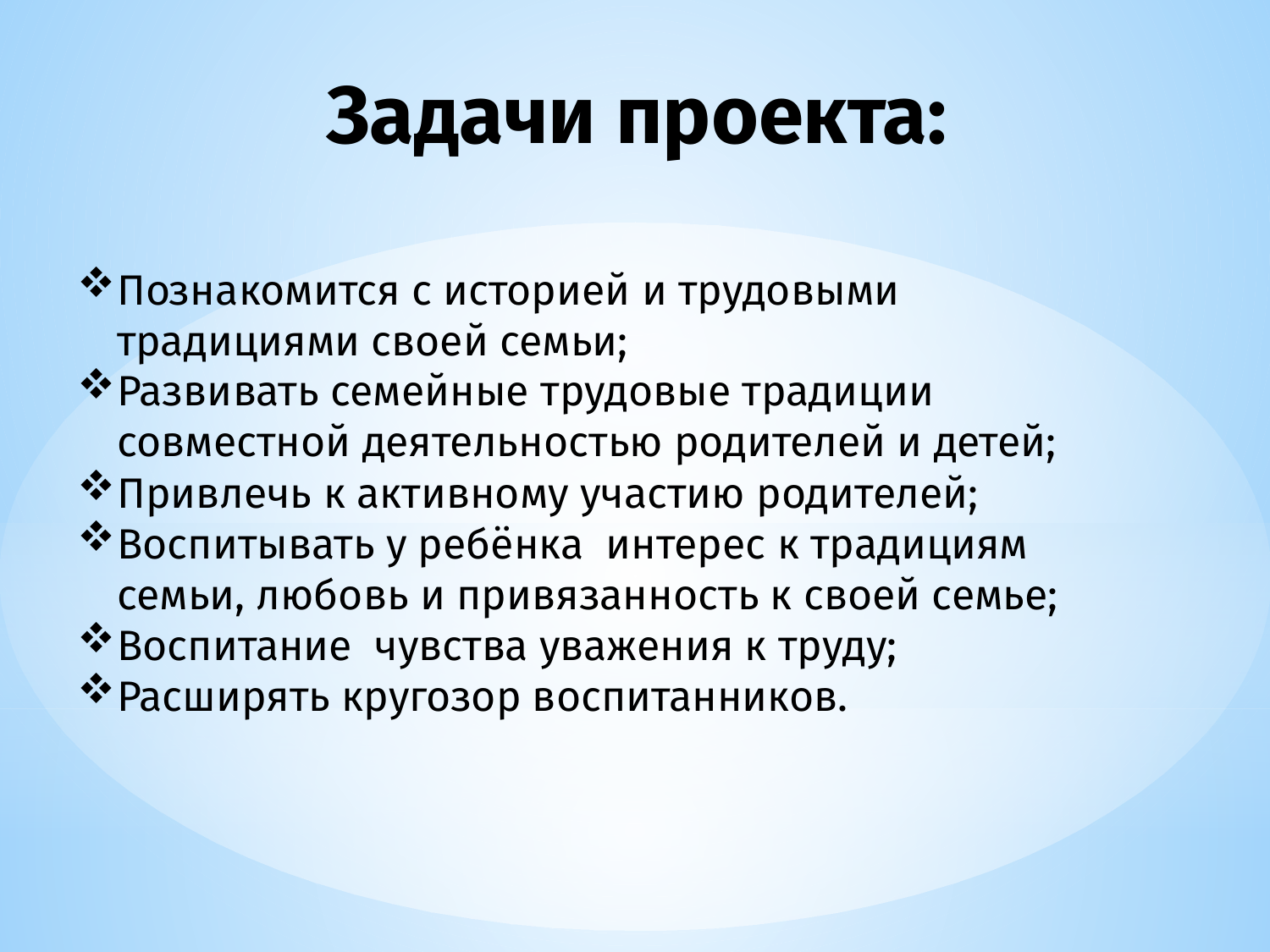

# Задачи проекта:
Познакомится с историей и трудовыми традициями своей семьи;
Развивать семейные трудовые традиции совместной деятельностью родителей и детей;
Привлечь к активному участию родителей;
Воспитывать у ребёнка  интерес к традициям семьи, любовь и привязанность к своей семье;
Воспитание  чувства уважения к труду;
Расширять кругозор воспитанников.